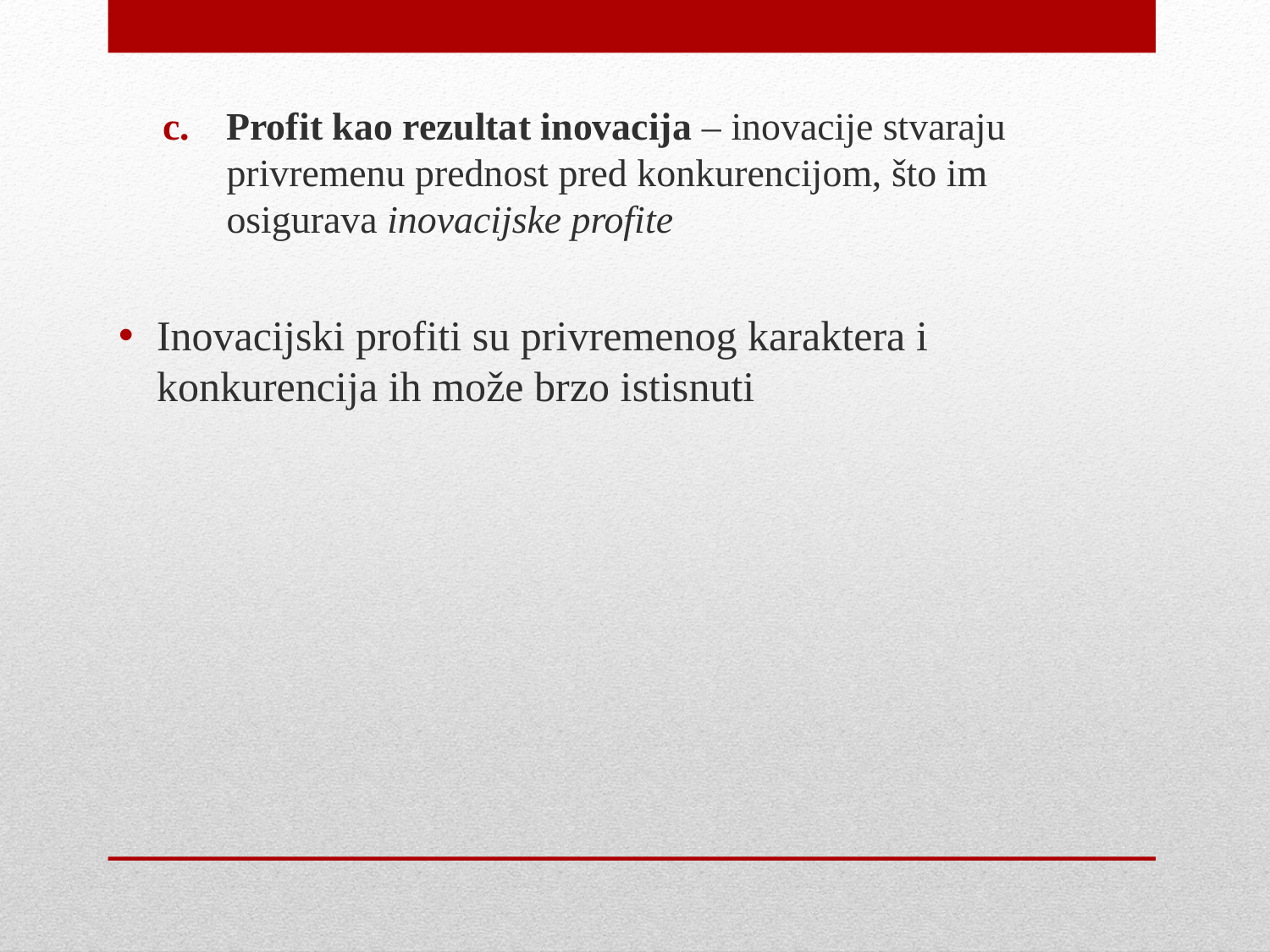

Profit kao rezultat inovacija – inovacije stvaraju privremenu prednost pred konkurencijom, što im osigurava inovacijske profite

Inovacijski profiti su privremenog karaktera i konkurencija ih može brzo istisnuti